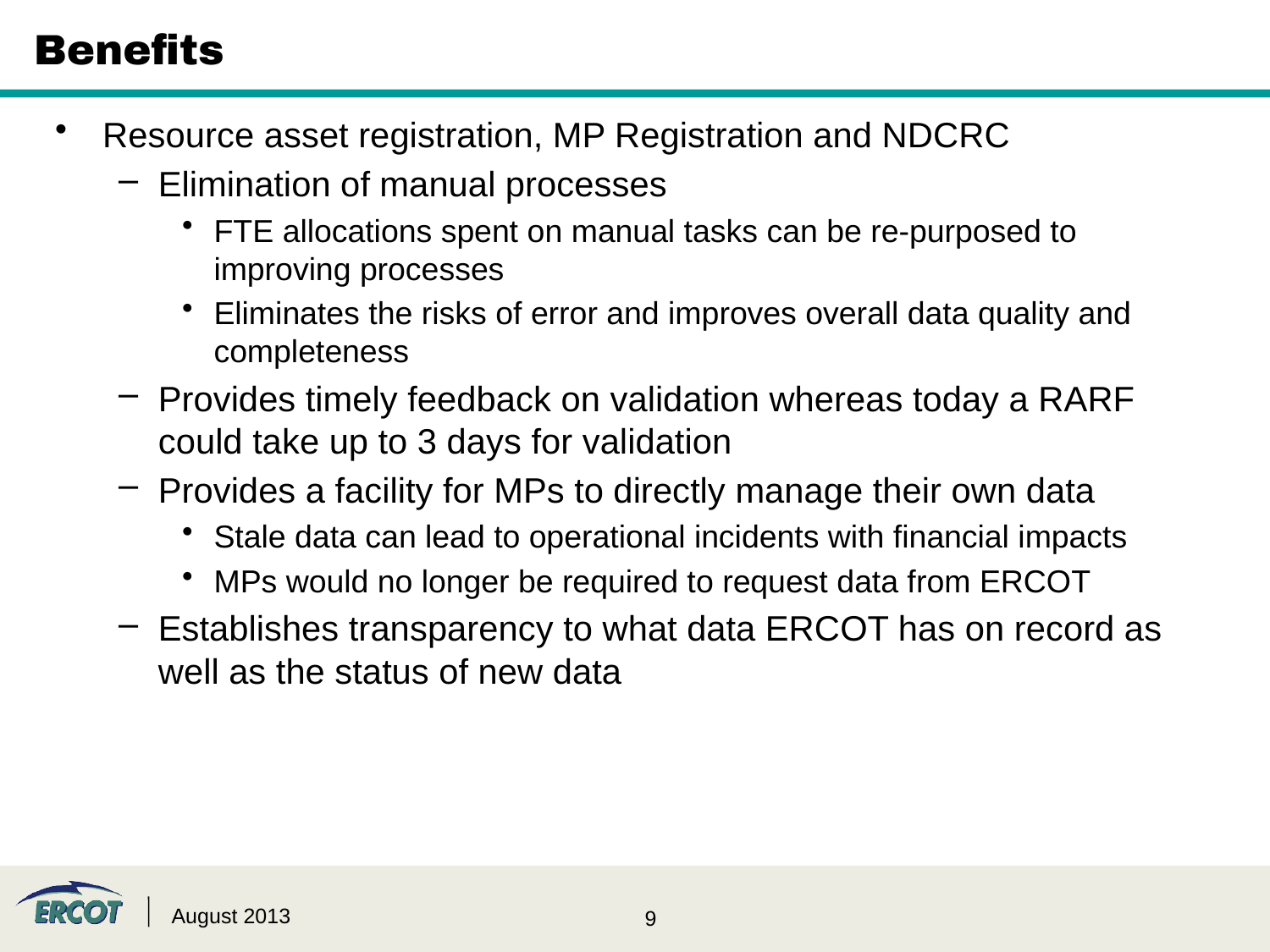

# Benefits
Resource asset registration, MP Registration and NDCRC
Elimination of manual processes
FTE allocations spent on manual tasks can be re-purposed to improving processes
Eliminates the risks of error and improves overall data quality and completeness
Provides timely feedback on validation whereas today a RARF could take up to 3 days for validation
Provides a facility for MPs to directly manage their own data
Stale data can lead to operational incidents with financial impacts
MPs would no longer be required to request data from ERCOT
Establishes transparency to what data ERCOT has on record as well as the status of new data

August 2013